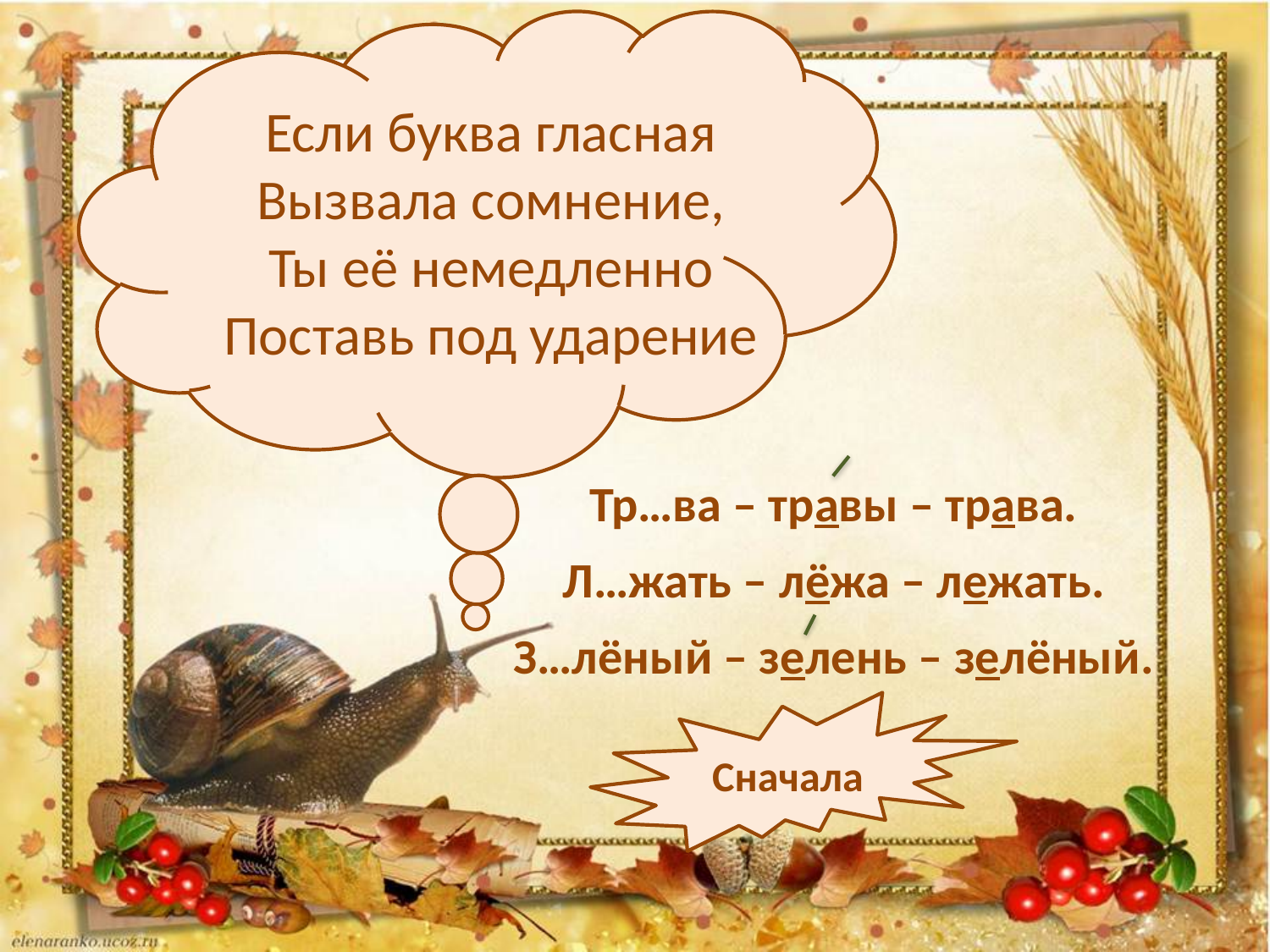

Если буква гласная
Вызвала сомнение,
Ты её немедленно
Поставь под ударение
Тр…ва – травы – трава.

Л…жать – лёжа – лежать.

З…лёный – зелень – зелёный.
Сначала